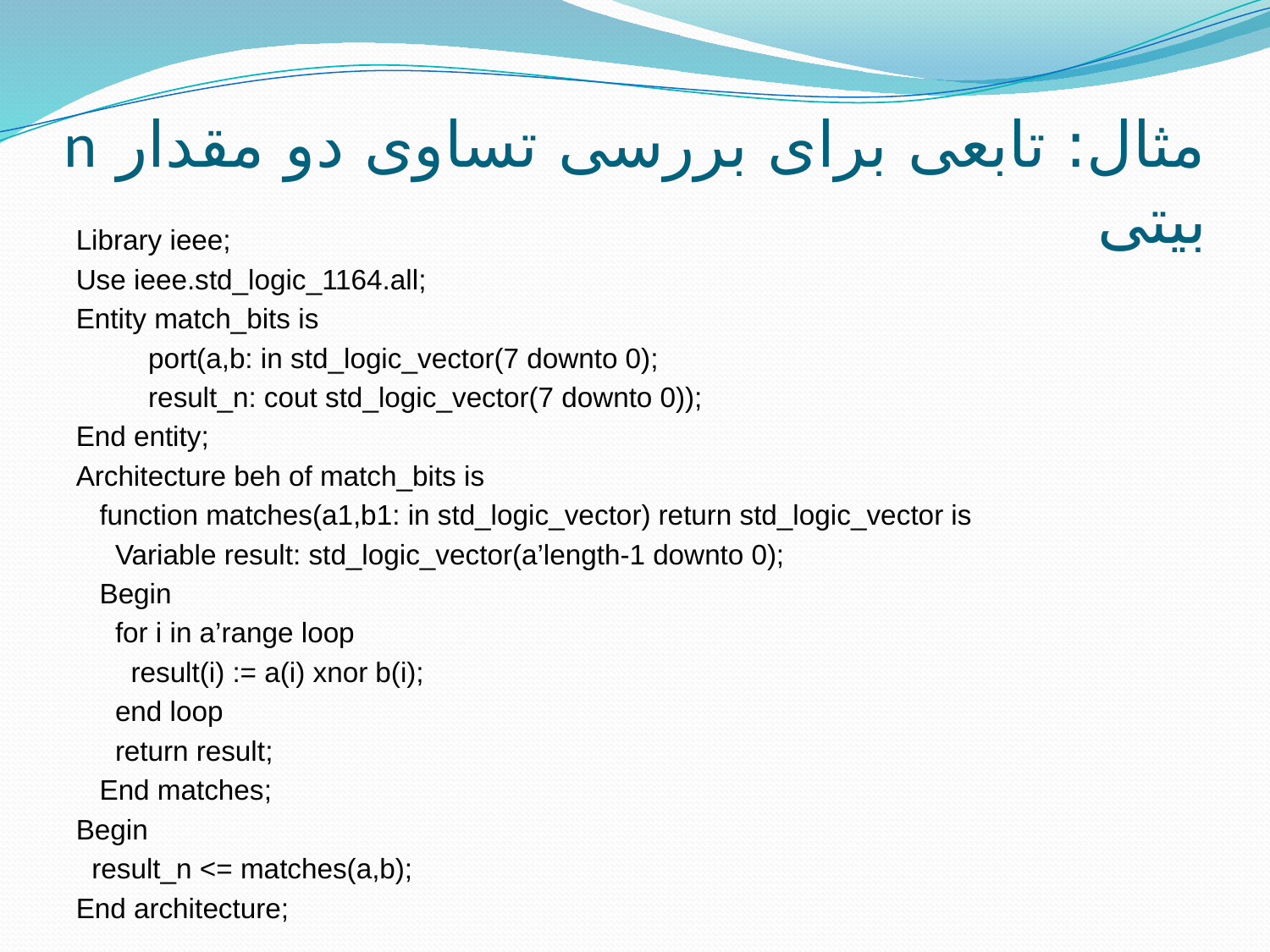

# مثال: تابعی برای بررسی تساوی دو مقدار n بیتی
Library ieee;
Use ieee.std_logic_1164.all;
Entity match_bits is
	port(a,b: in std_logic_vector(7 downto 0);
		result_n: cout std_logic_vector(7 downto 0));
End entity;
Architecture beh of match_bits is
   function matches(a1,b1: in std_logic_vector) return std_logic_vector is
     Variable result: std_logic_vector(a’length-1 downto 0);
   Begin
     for i in a’range loop
       result(i) := a(i) xnor b(i);
     end loop
     return result;
   End matches;
Begin
  result_n <= matches(a,b);
End architecture;